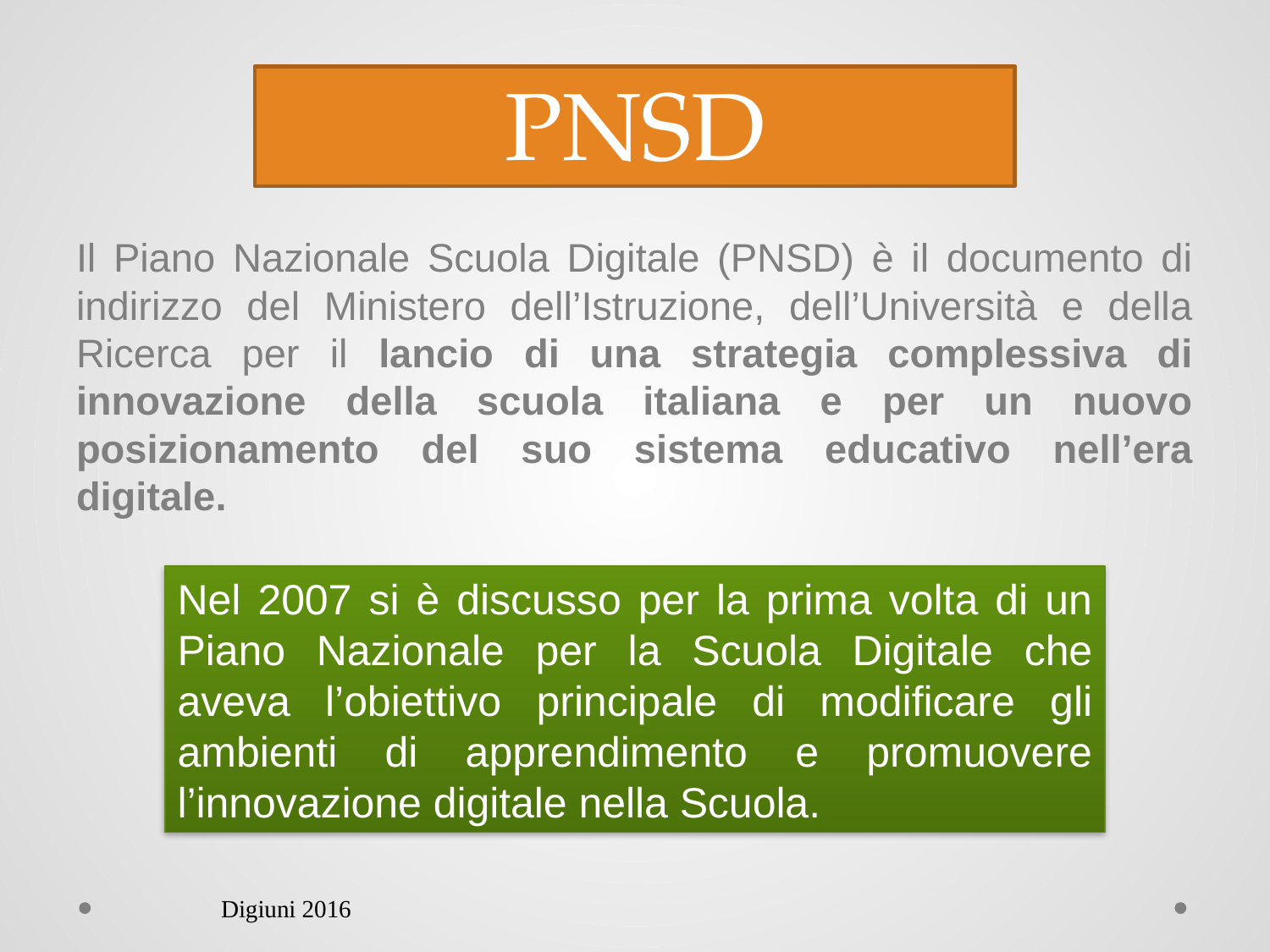

# PNSD
Il Piano Nazionale Scuola Digitale (PNSD) è il documento di indirizzo del Ministero dell’Istruzione, dell’Università e della Ricerca per il lancio di una strategia complessiva di innovazione della scuola italiana e per un nuovo posizionamento del suo sistema educativo nell’era digitale.
Nel 2007 si è discusso per la prima volta di un Piano Nazionale per la Scuola Digitale che aveva l’obiettivo principale di modificare gli ambienti di apprendimento e promuovere l’innovazione digitale nella Scuola.
Digiuni 2016